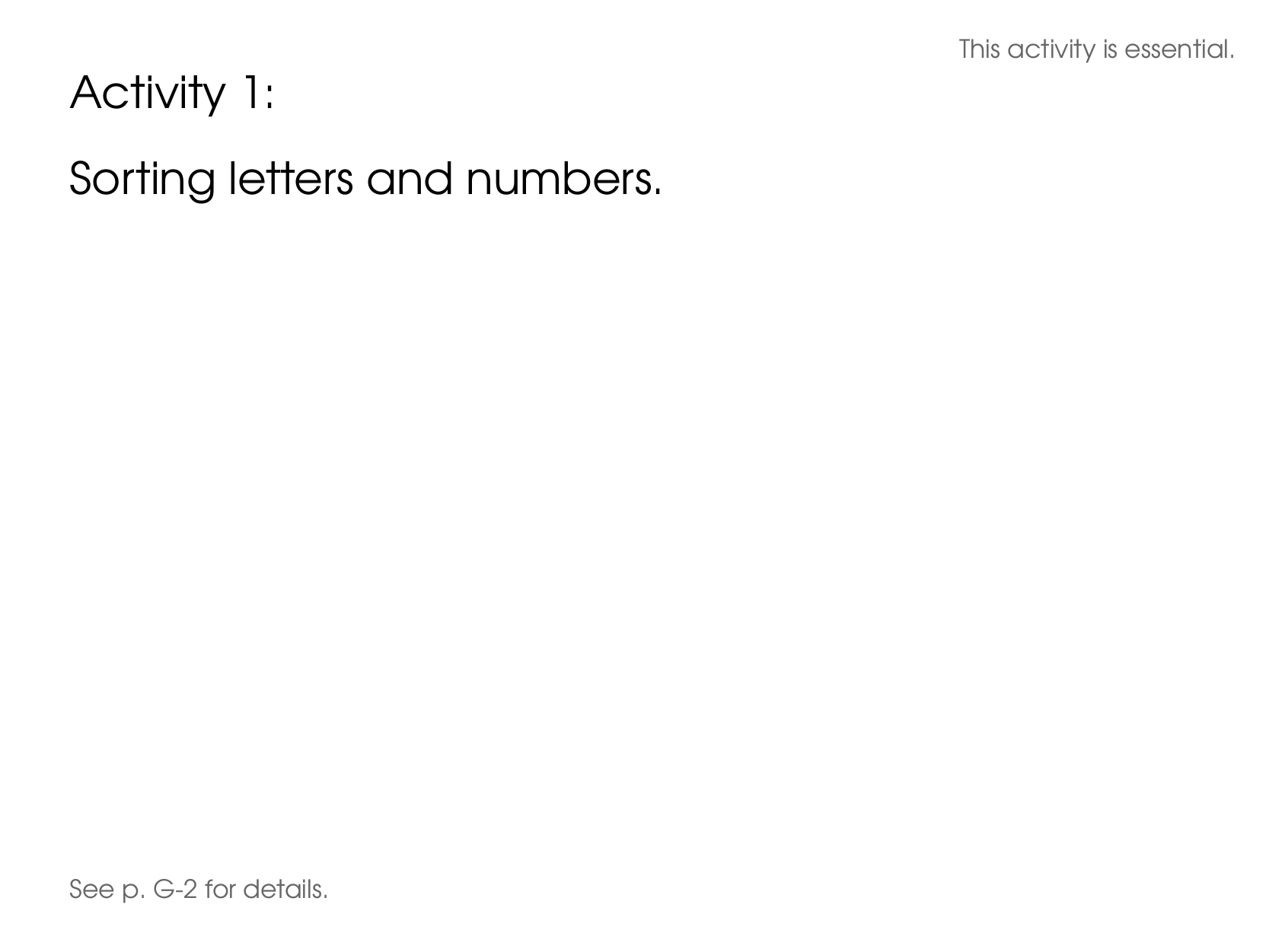

This activity is essential.
Activity 1:
Sorting letters and numbers.
See p. G-2 for details.